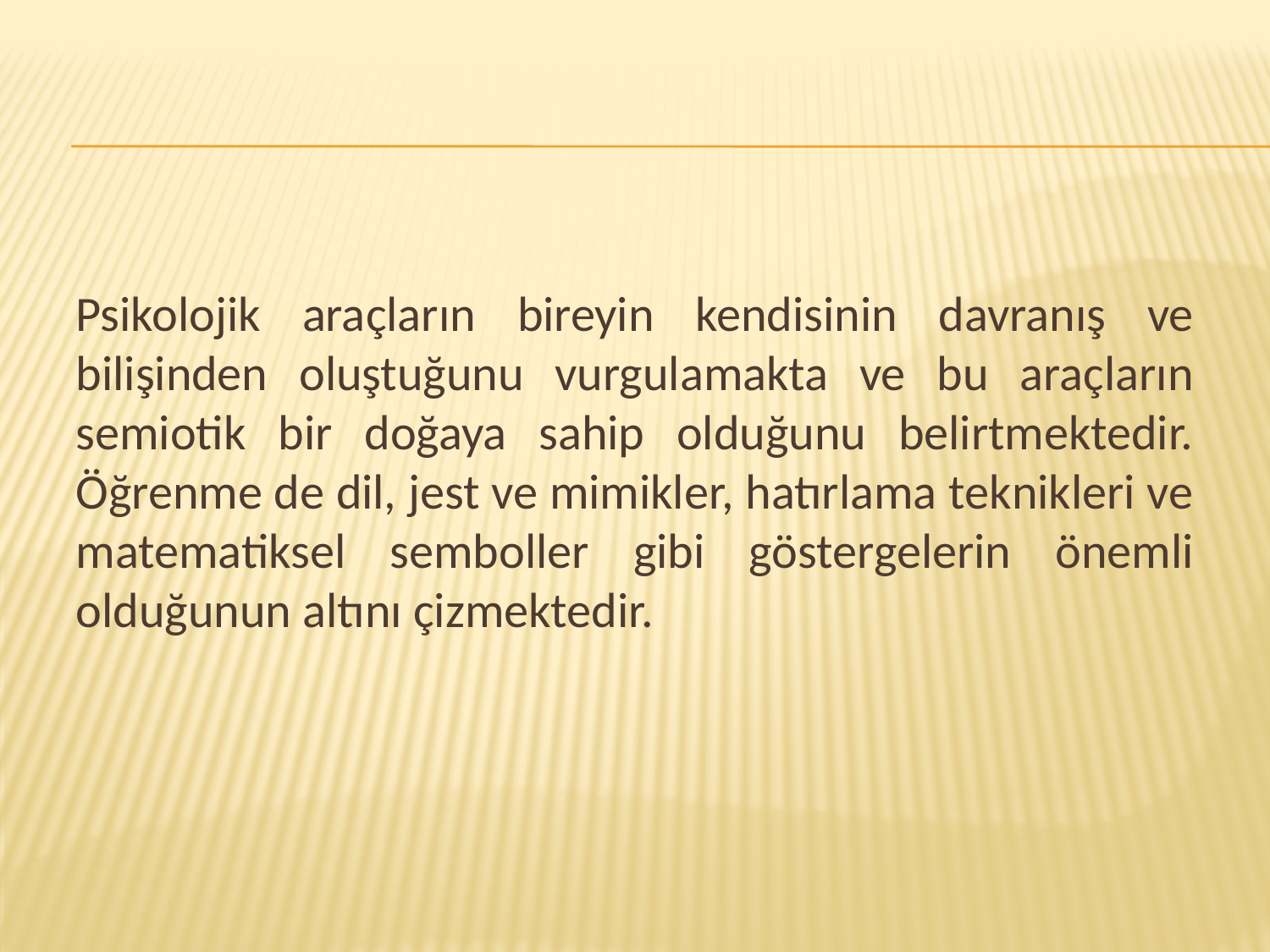

Psikolojik araçların bireyin kendisinin davranış ve bilişinden oluştuğunu vurgulamakta ve bu araçların semiotik bir doğaya sahip olduğunu belirtmektedir. Öğrenme de dil, jest ve mimikler, hatırlama teknikleri ve matematiksel semboller gibi göstergelerin önemli olduğunun altını çizmektedir.